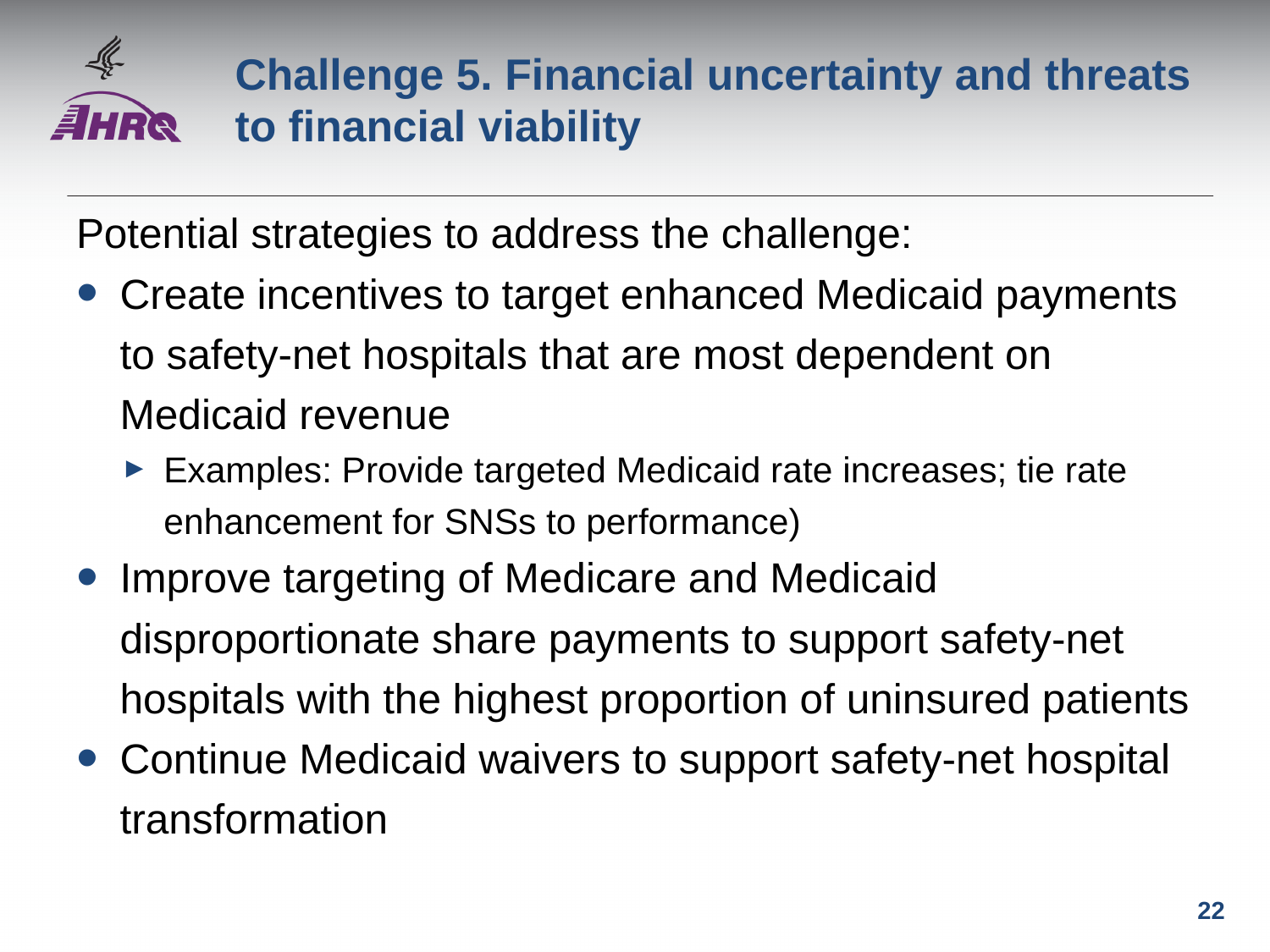

# Challenge 5. Financial uncertainty and threats to financial viability
Potential strategies to address the challenge:
Create incentives to target enhanced Medicaid payments to safety-net hospitals that are most dependent on Medicaid revenue
Examples: Provide targeted Medicaid rate increases; tie rate enhancement for SNSs to performance)
Improve targeting of Medicare and Medicaid disproportionate share payments to support safety-net hospitals with the highest proportion of uninsured patients
Continue Medicaid waivers to support safety-net hospital transformation
22